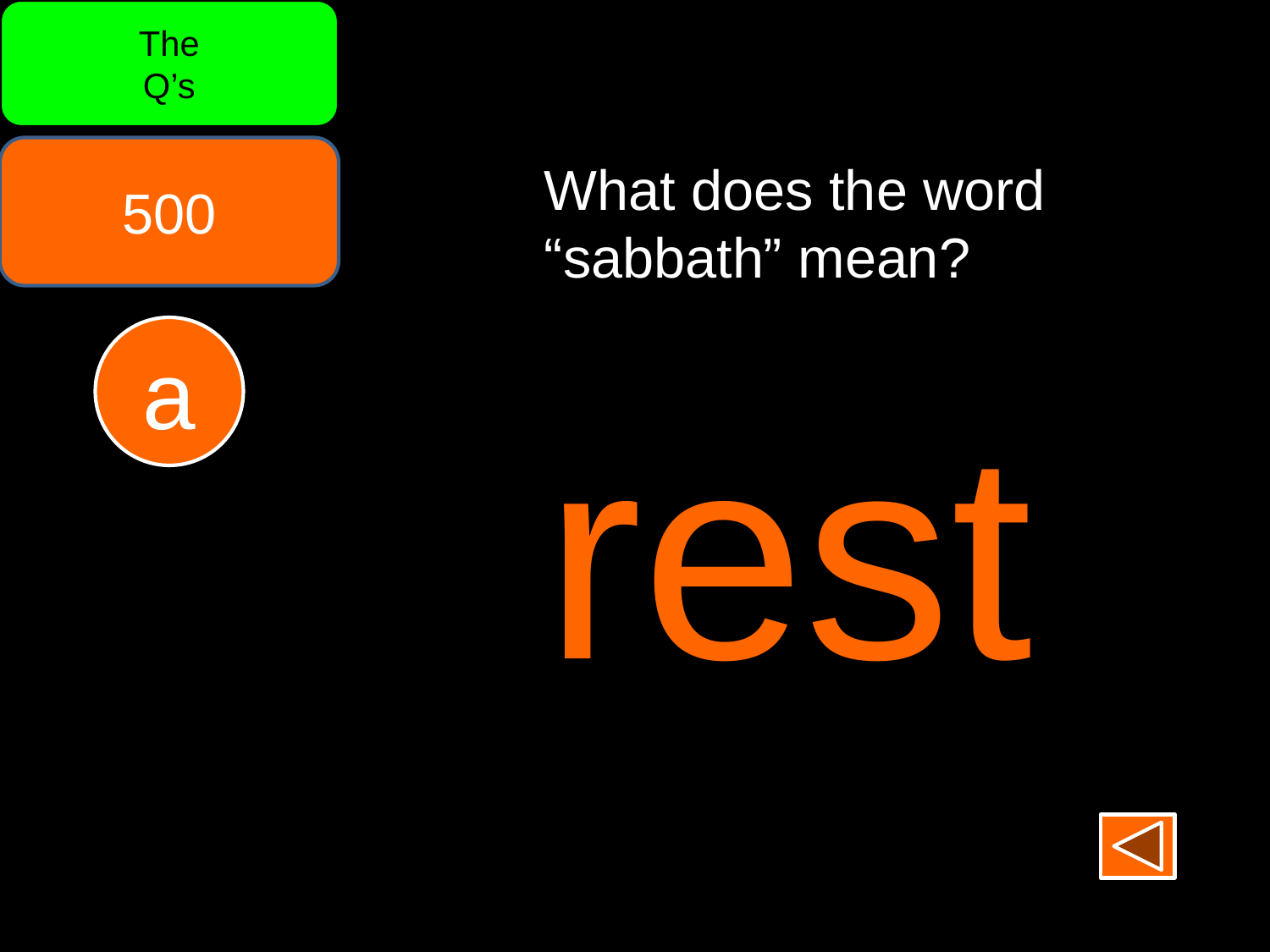

The
Q’s
500
What does the word
“sabbath” mean?
a
rest